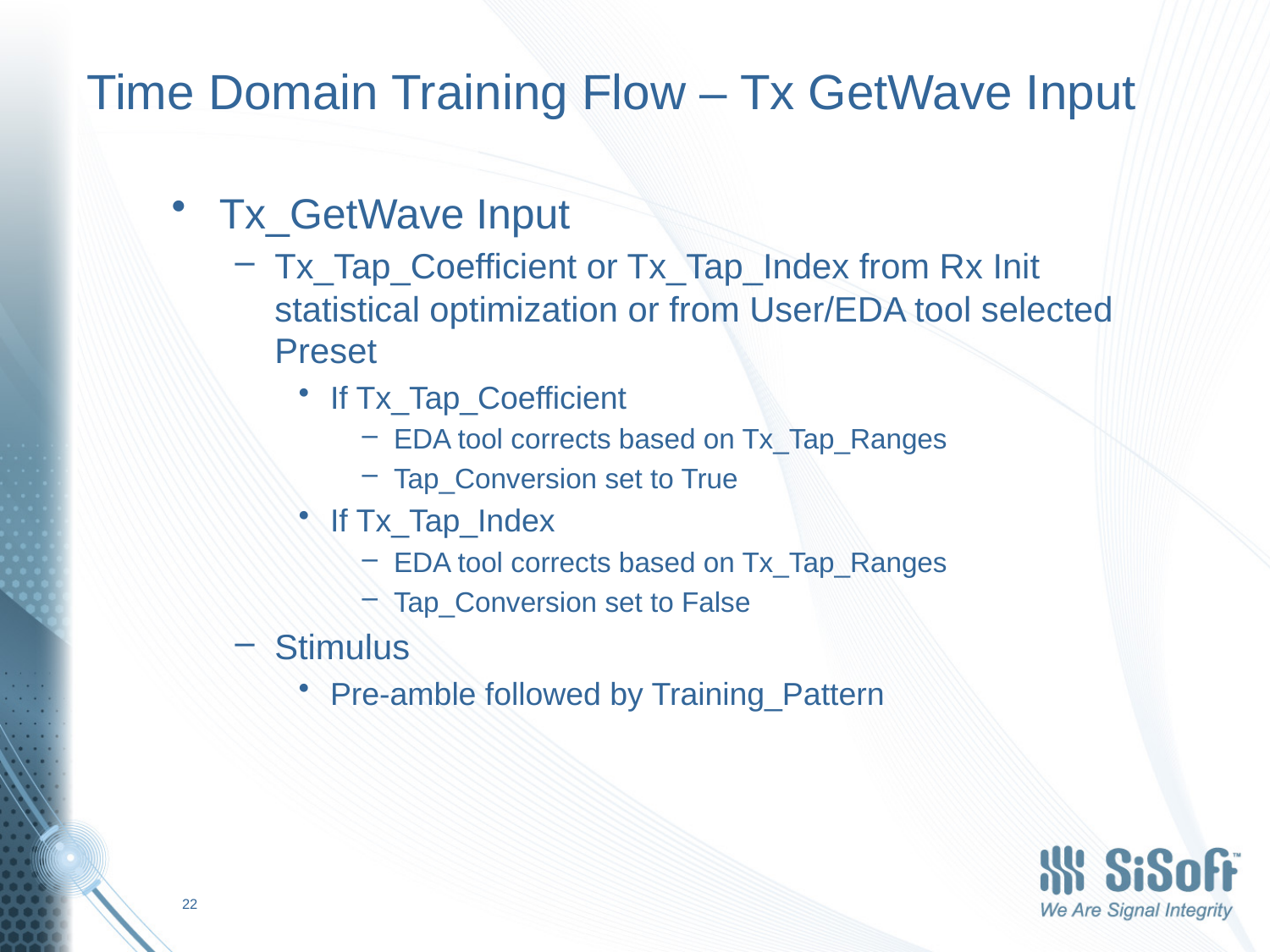

# Time Domain Training Flow – Tx GetWave Input
Tx_GetWave Input
Tx_Tap_Coefficient or Tx_Tap_Index from Rx Init statistical optimization or from User/EDA tool selected Preset
If Tx_Tap_Coefficient
EDA tool corrects based on Tx_Tap_Ranges
Tap_Conversion set to True
If Tx_Tap_Index
EDA tool corrects based on Tx_Tap_Ranges
Tap_Conversion set to False
Stimulus
Pre-amble followed by Training_Pattern
22